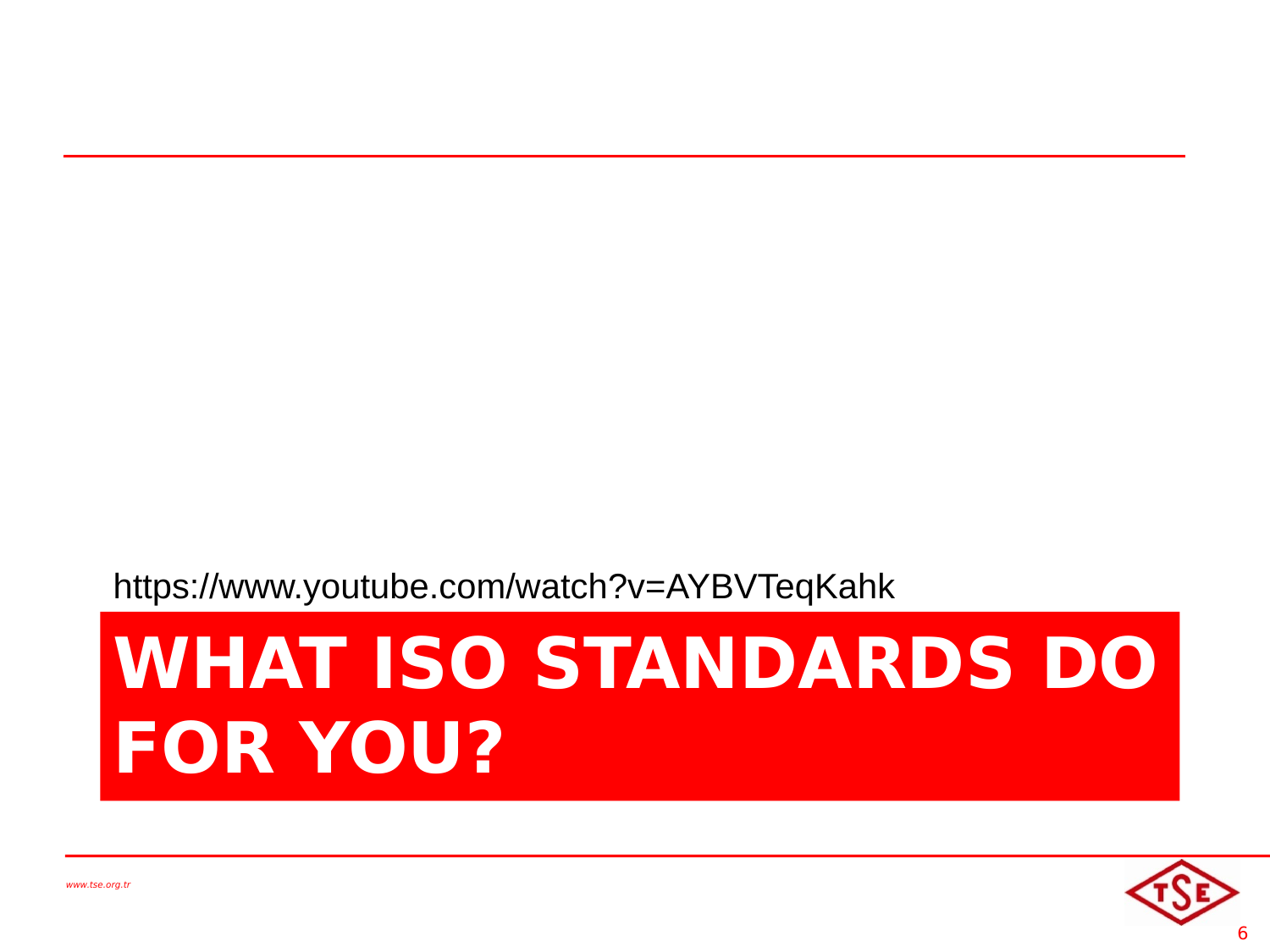

https://www.youtube.com/watch?v=AYBVTeqKahk
# What ISO standards do for you?

www.tse.org.tr
6